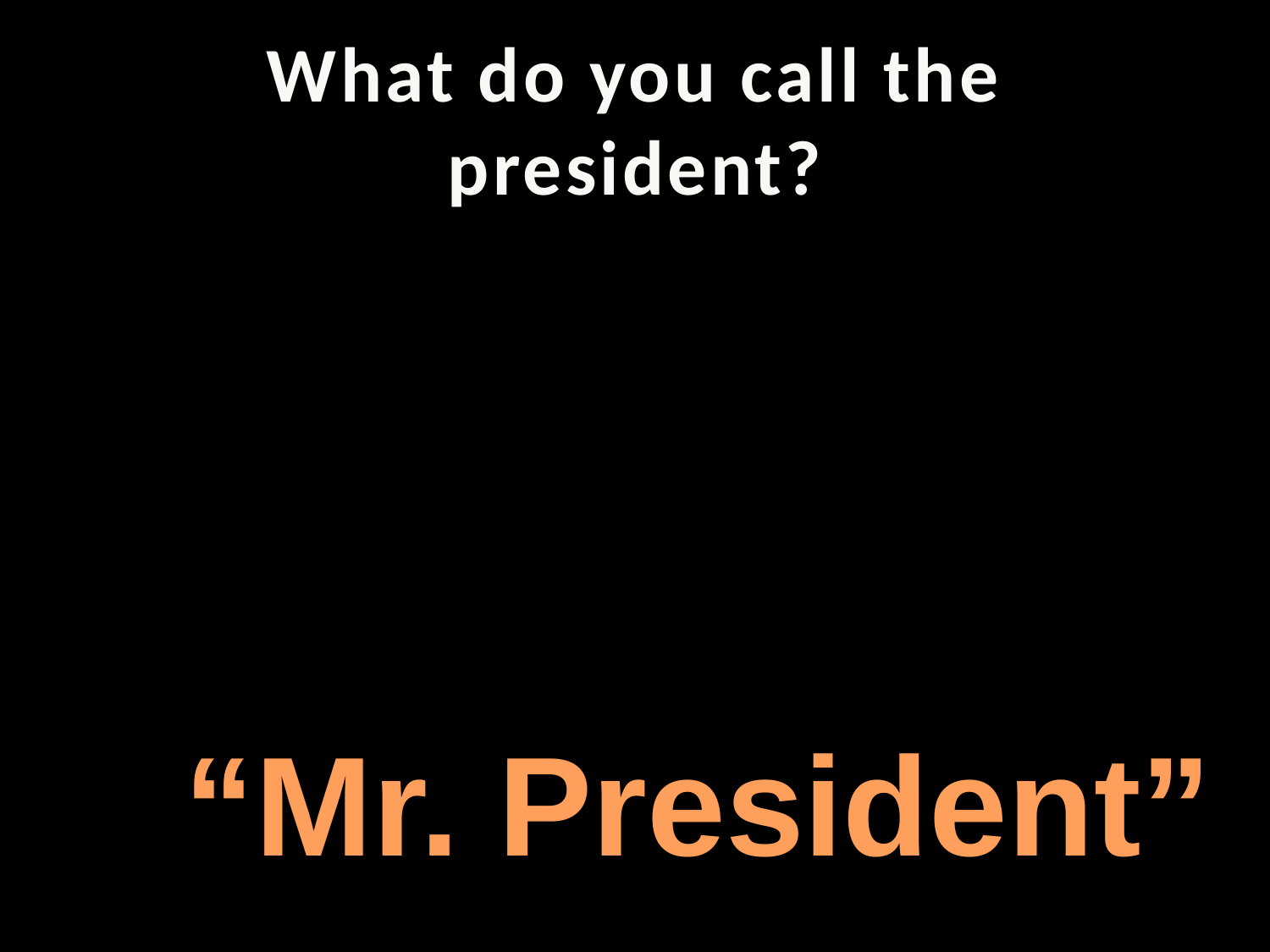

# What do you call the president?
“Mr. President”